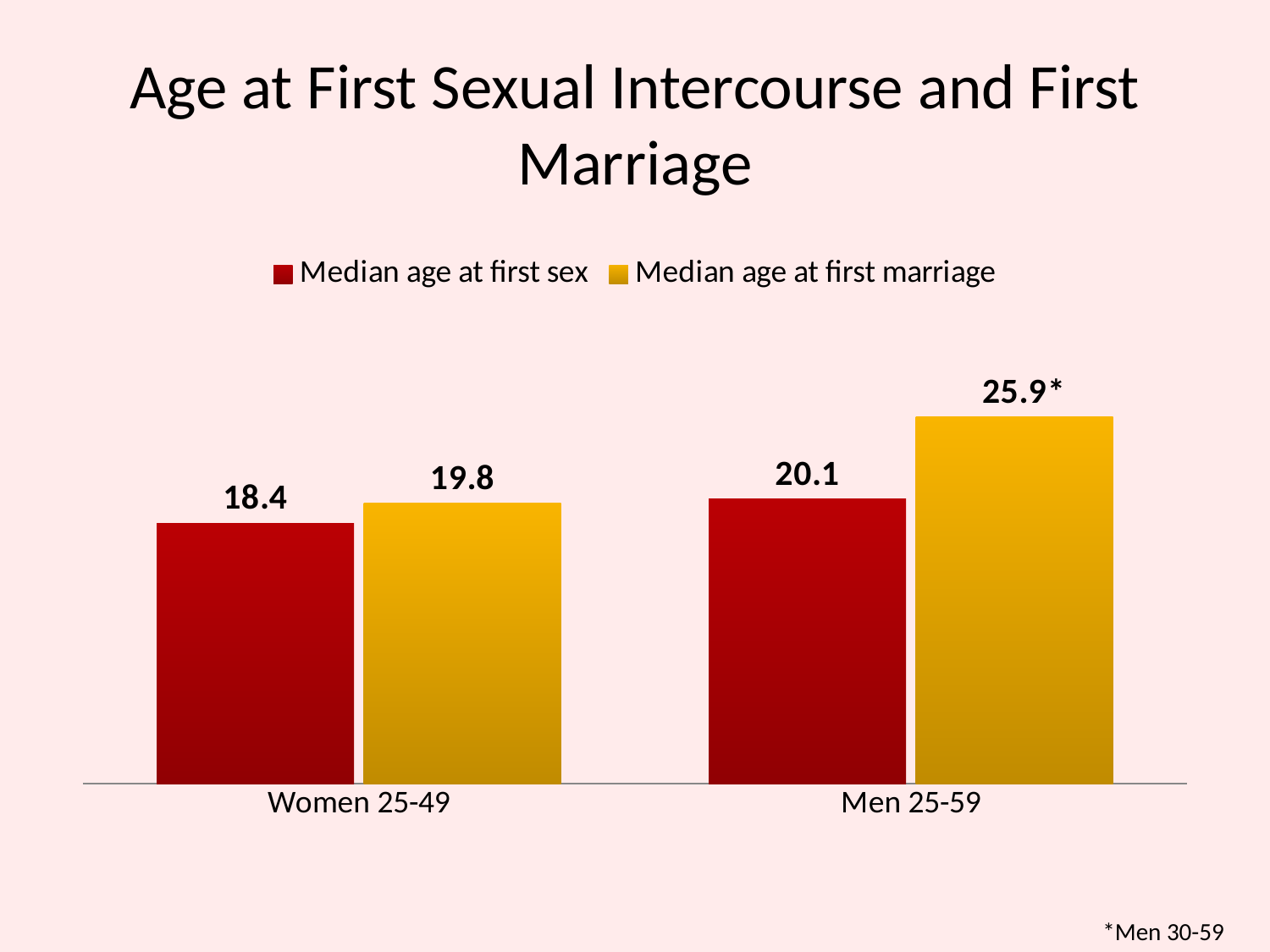

# Age at First Sexual Intercourse and First Marriage

### Chart

| Category | Median age at first sex | Median age at first marriage |
|---|---|---|
| Women 25-49 | 18.4 | 19.8 |
| Men 25-59 | 20.1 | 25.9 |
*
*Men 30-59